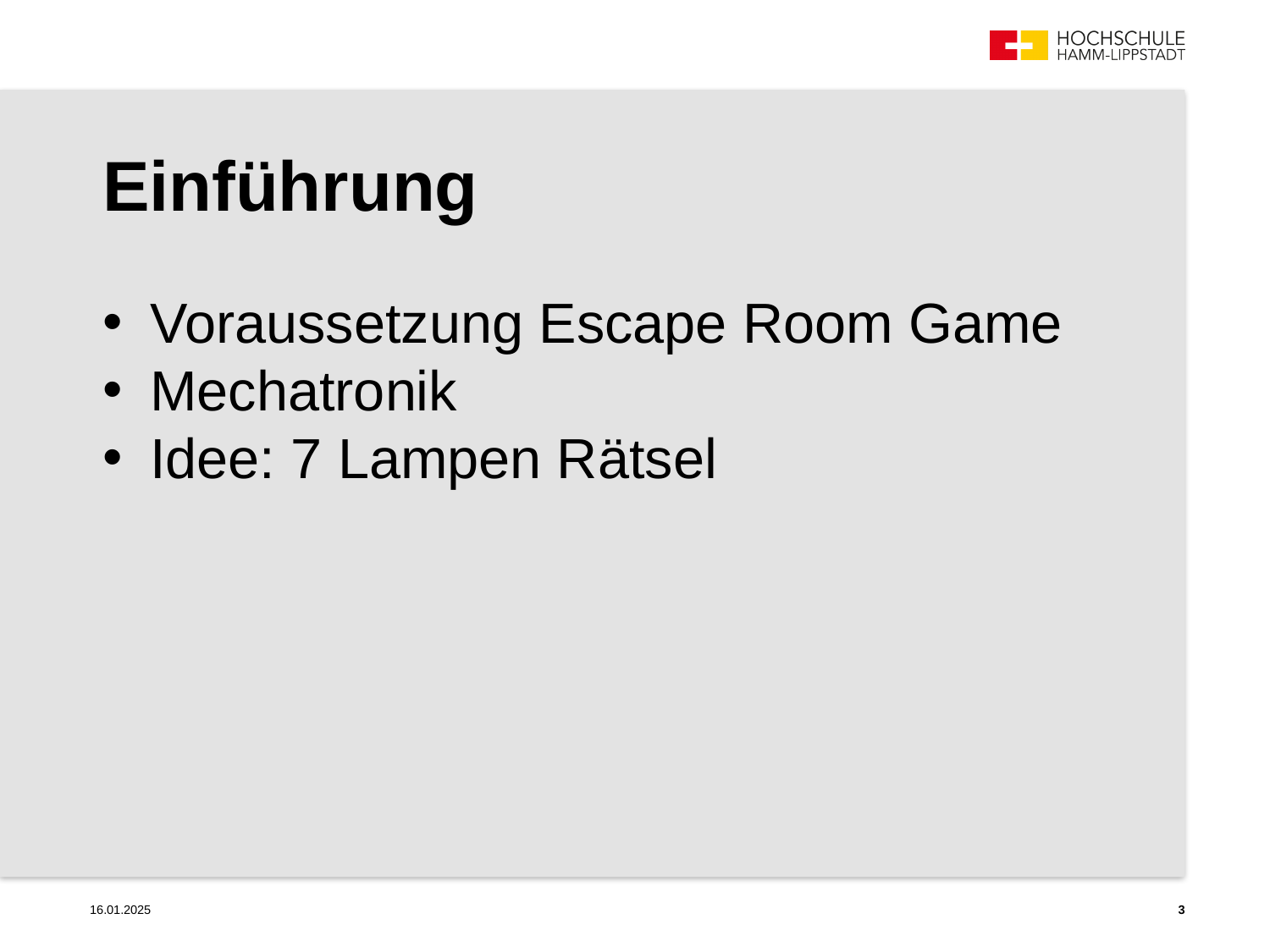

# Einführung
Voraussetzung Escape Room Game
Mechatronik
Idee: 7 Lampen Rätsel

16.01.2025
3